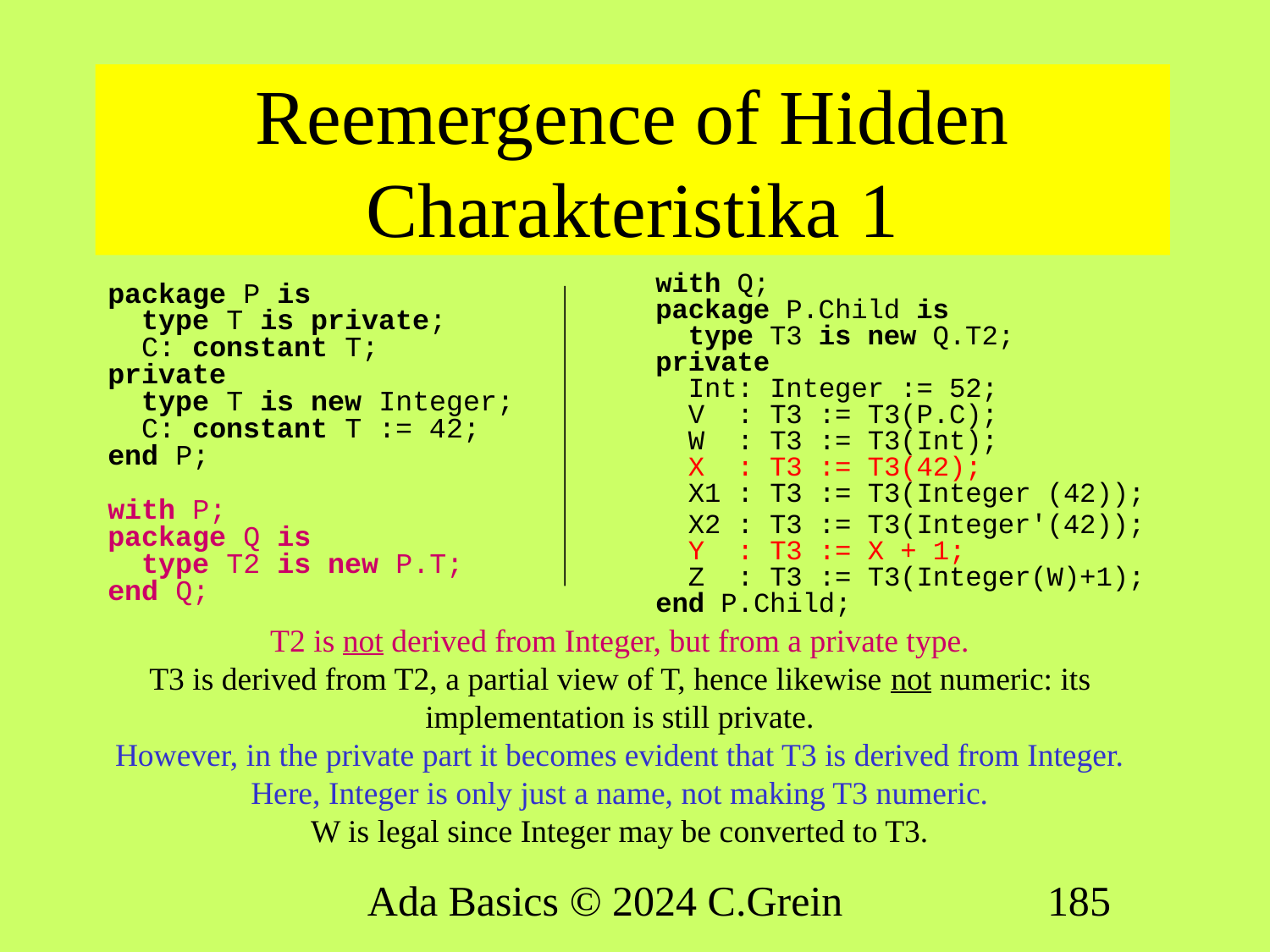

# Reemergence of Hidden Charakteristika 1
with Q;
package P.Child is
  type T3 is new Q.T2;
private
  Int: Integer := 52;
  V  : T3 := T3(P.C);
  W  : T3 := T3(Int);
  X  : T3 := T3(42);
  X1 : T3 := T3(Integer (42));
  X2 : T3 := T3(Integer'(42));
  Y  : T3 := X + 1;
  Z  : T3 := T3(Integer(W)+1);
end P.Child;
package P is
  type T is private;
  C: constant T;
private
  type T is new Integer;
  C: constant T := 42;
end P;

with P;
package Q is
  type T2 is new P.T;
end Q;

T2 is not derived from Integer, but from a private type.
T3 is derived from T2, a partial view of T, hence likewise not numeric: its implementation is still private.
However, in the private part it becomes evident that T3 is derived from Integer. Here, Integer is only just a name, not making T3 numeric.
W is legal since Integer may be converted to T3.
Ada Basics © 2024 C.Grein
185